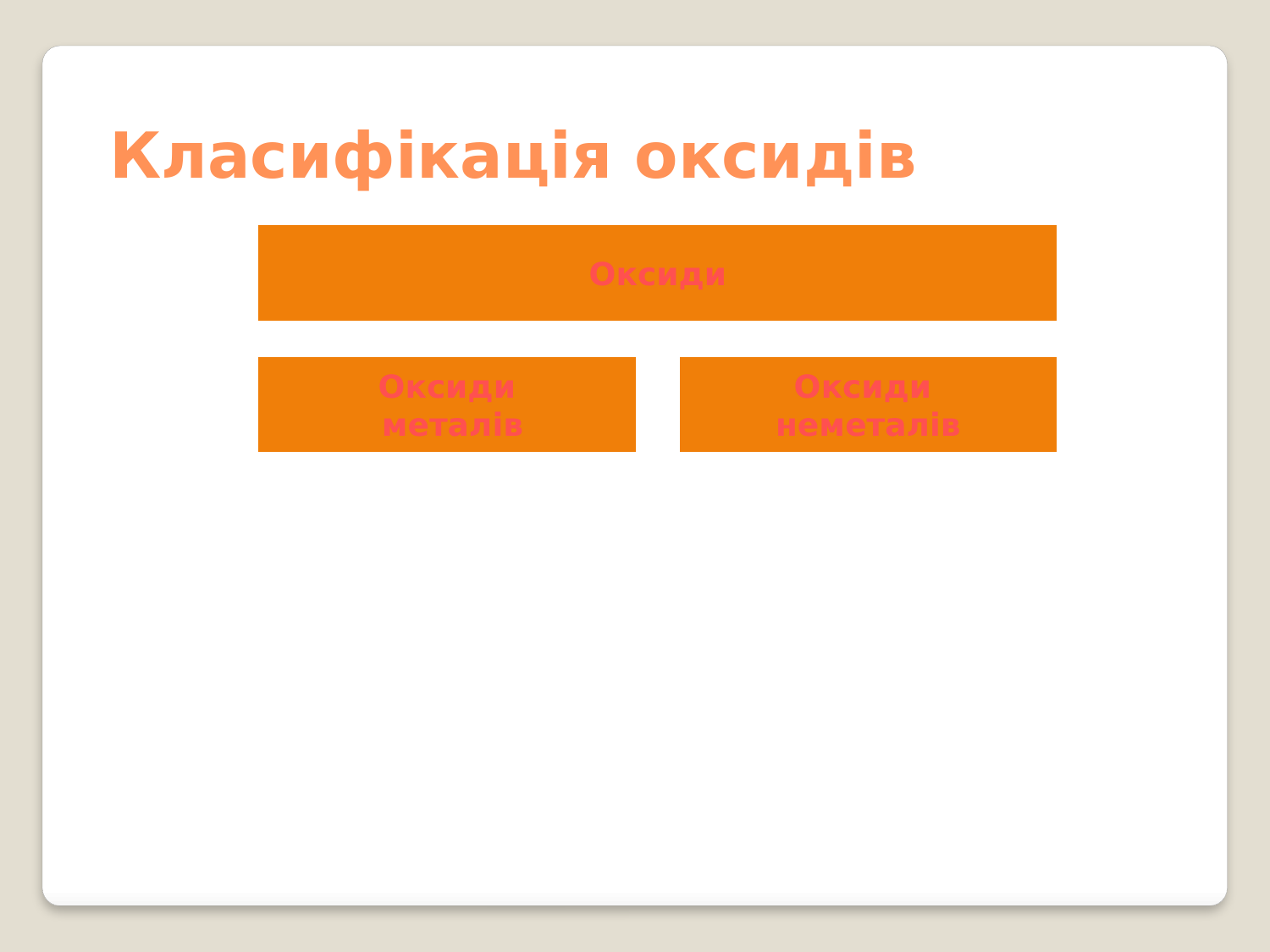

Класифікація оксидів
Оксиди
Оксиди
 металів
Оксиди
неметалів